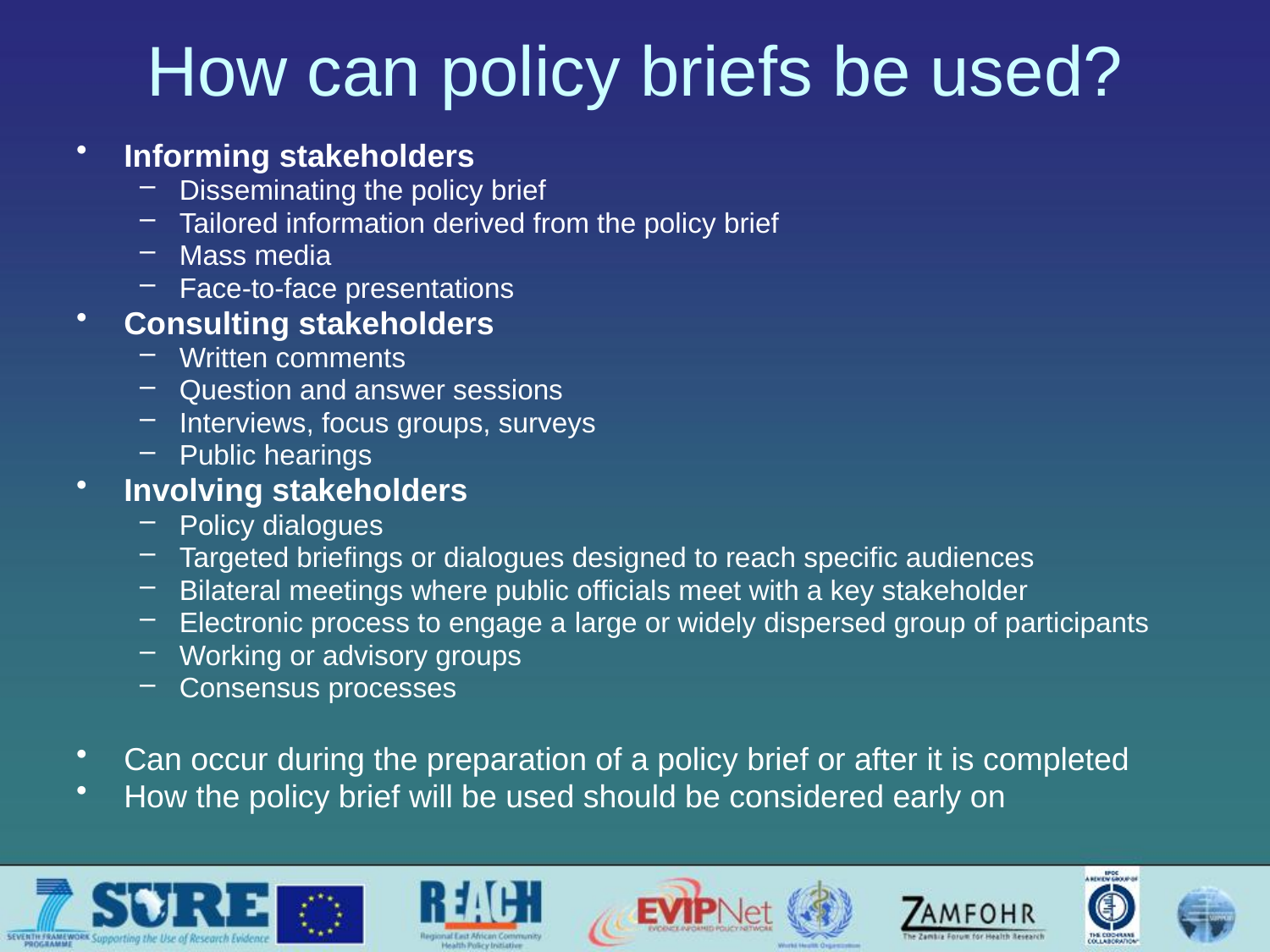

# How can policy briefs be used?
Informing stakeholders
Disseminating the policy brief
Tailored information derived from the policy brief
Mass media
Face-to-face presentations
Consulting stakeholders
Written comments
Question and answer sessions
Interviews, focus groups, surveys
Public hearings
Involving stakeholders
Policy dialogues
Targeted briefings or dialogues designed to reach specific audiences
Bilateral meetings where public officials meet with a key stakeholder
Electronic process to engage a large or widely dispersed group of participants
Working or advisory groups
Consensus processes

Can occur during the preparation of a policy brief or after it is completed
How the policy brief will be used should be considered early on